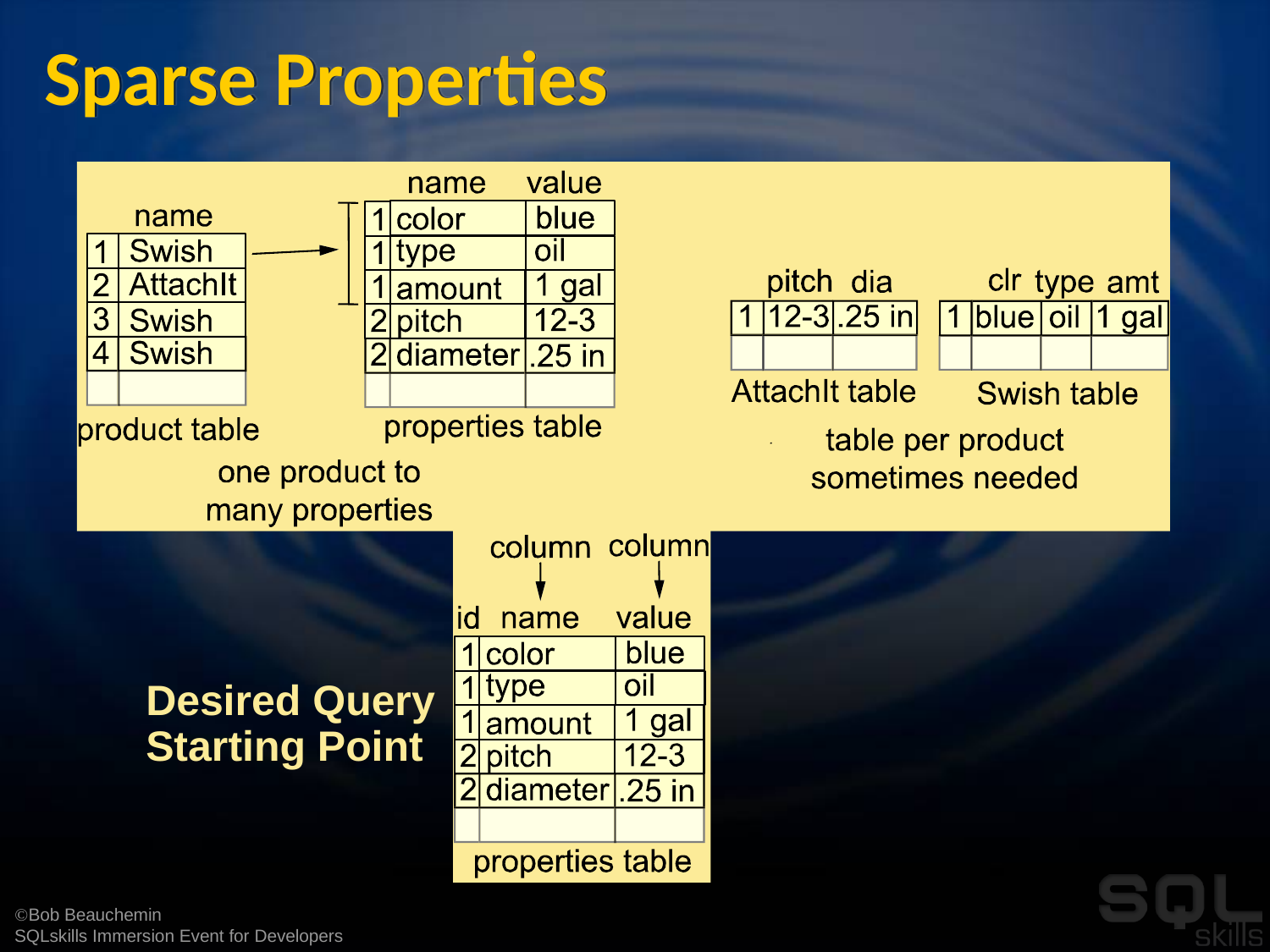

# Sparse Properties

Desired Query
Starting Point